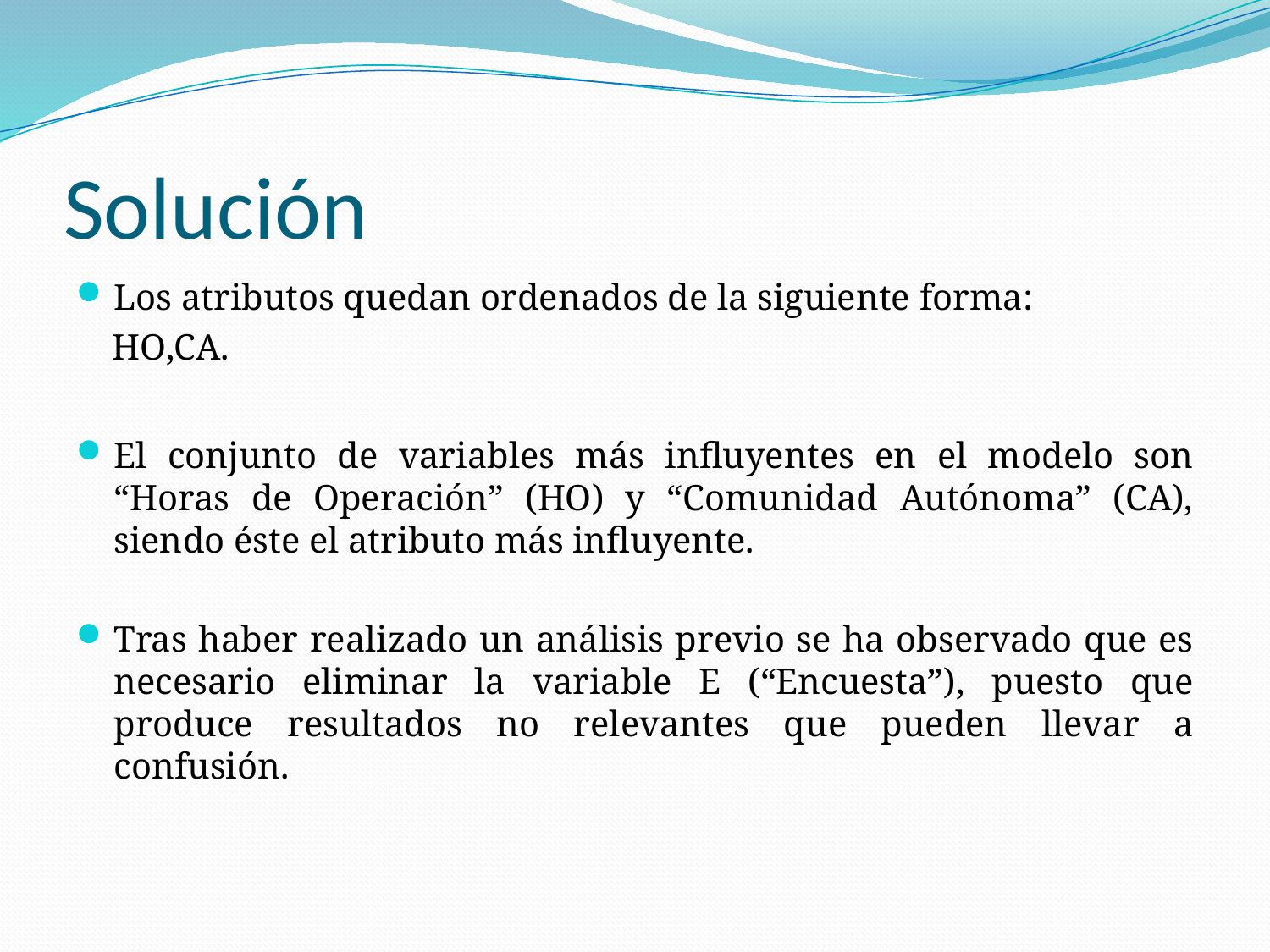

# Solución
Los atributos quedan ordenados de la siguiente forma:
    HO,CA.

El conjunto de variables más influyentes en el modelo son “Horas de Operación” (HO) y “Comunidad Autónoma” (CA), siendo éste el atributo más influyente.

Tras haber realizado un análisis previo se ha observado que es necesario eliminar la variable E (“Encuesta”), puesto que produce resultados no relevantes que pueden llevar a confusión.